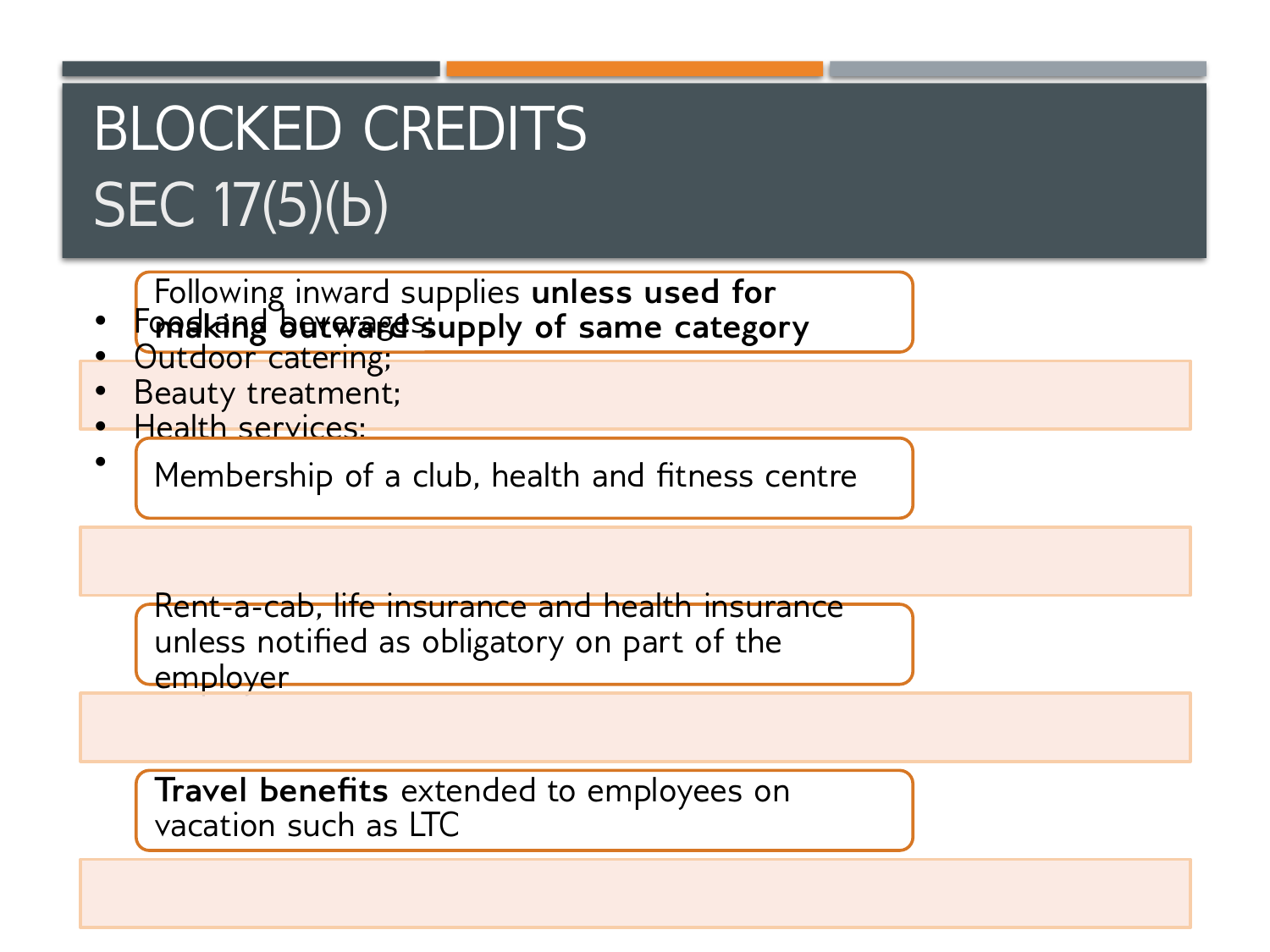

# Blocked credits		 			Sec 17(5)(b)
Outdoor catering;
Beauty treatment;
Health services;
Rent-a-cab, life insurance and health insurance unless notified as obligatory on part of the employer
Travel benefits extended to employees on vacation such as LTC